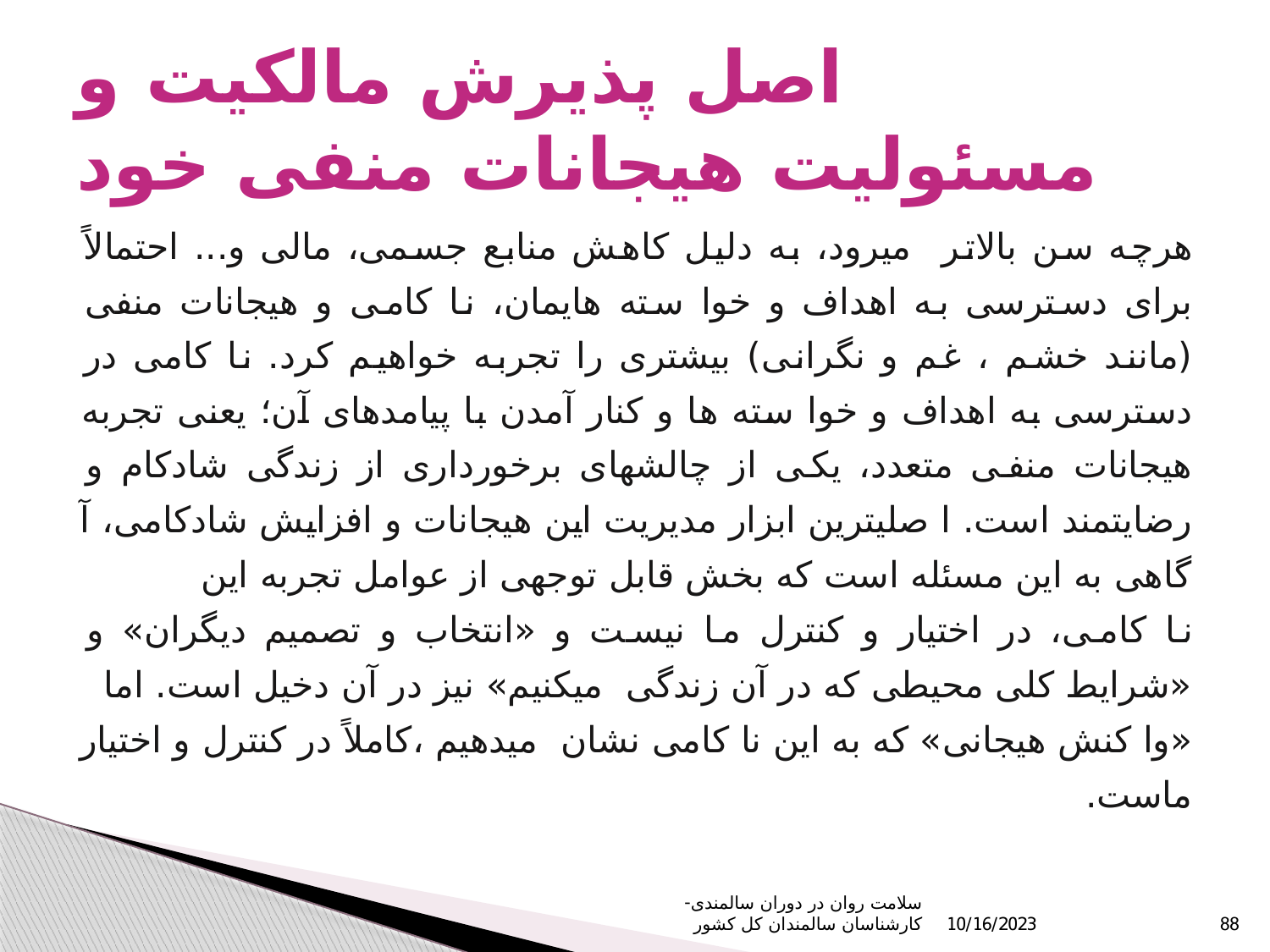

# اصل پذیرش مالکیت و مسئولیت هیجانات منفی خود
هرچه سن بالاتر  میرود، به دلیل کاهش منابع جسمی، مالی و... احتمالاً برای دسترسی به اهداف و خوا سته هایمان، نا کامی و هیجانات منفی (مانند خشم ، غم و نگرانی) بیشتری را تجربه خواهیم کرد. نا کامی در دسترسی به اهداف و خوا سته ها و کنار آمدن با پیامدهای آن؛ یعنی تجربه هیجانات منفی متعدد، یکی از چالشهای برخورداری از زندگی شادکام و رضایتمند است. ا صلیترین ابزار مدیریت این هیجانات و افزایش شادکامی، آ گاهی به این مسئله است که بخش قابل توجهی از عوامل تجربه این
نا کامی، در اختیار و کنترل ما نیست و «انتخاب و تصمیم دیگران» و «شرایط کلی محیطی که در آن زندگی  میکنیم» نیز در آن دخیل است. اما
«وا کنش هیجانی» که به این نا کامی نشان  میدهیم ،کاملاً در کنترل و اختیار ماست.
سلامت روان در دوران سالمندی- کارشناسان سالمندان کل کشور
10/16/2023
88